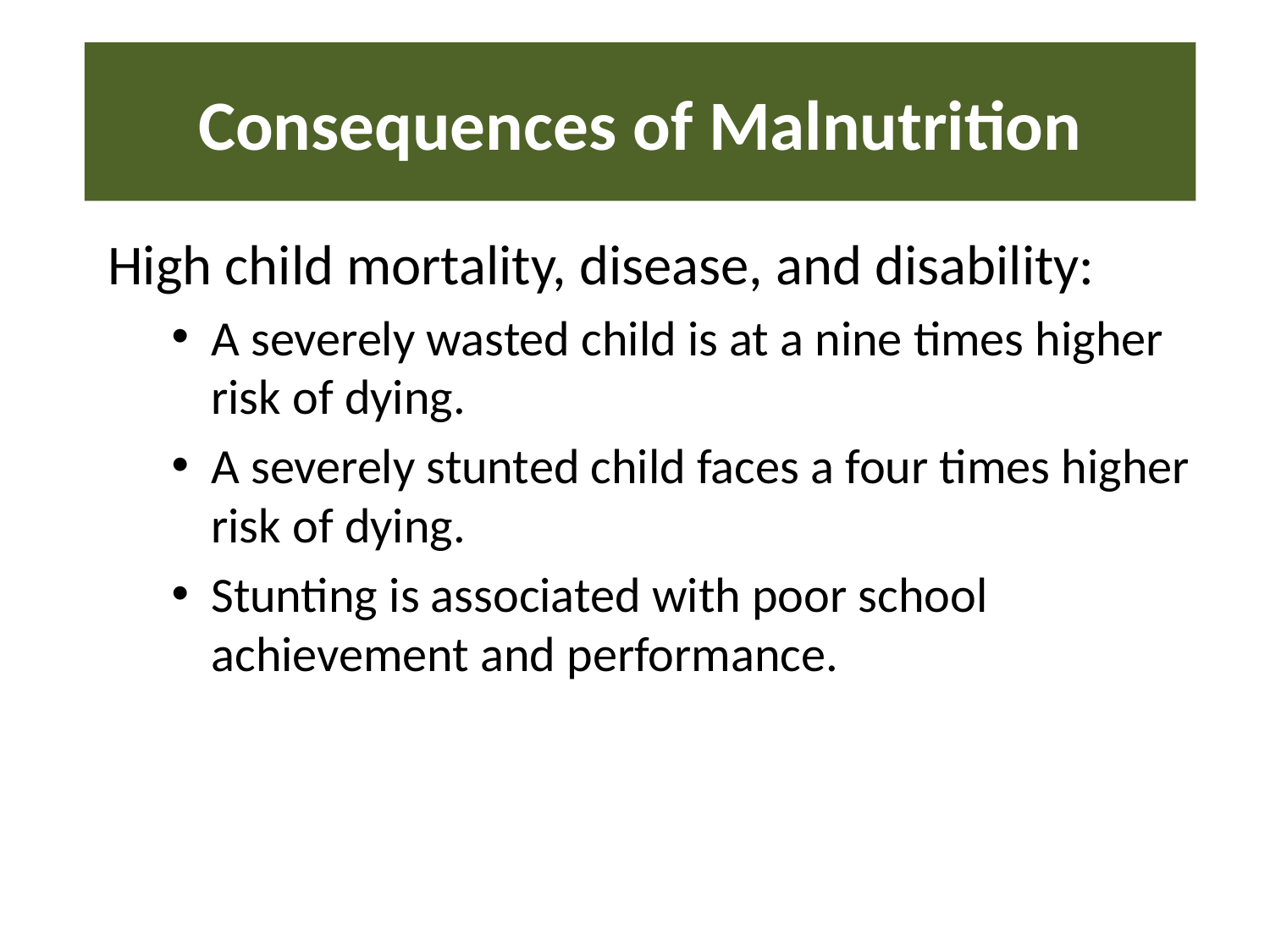

# Consequences of Malnutrition
High child mortality, disease, and disability:
A severely wasted child is at a nine times higher risk of dying.
A severely stunted child faces a four times higher risk of dying.
Stunting is associated with poor school achievement and performance.